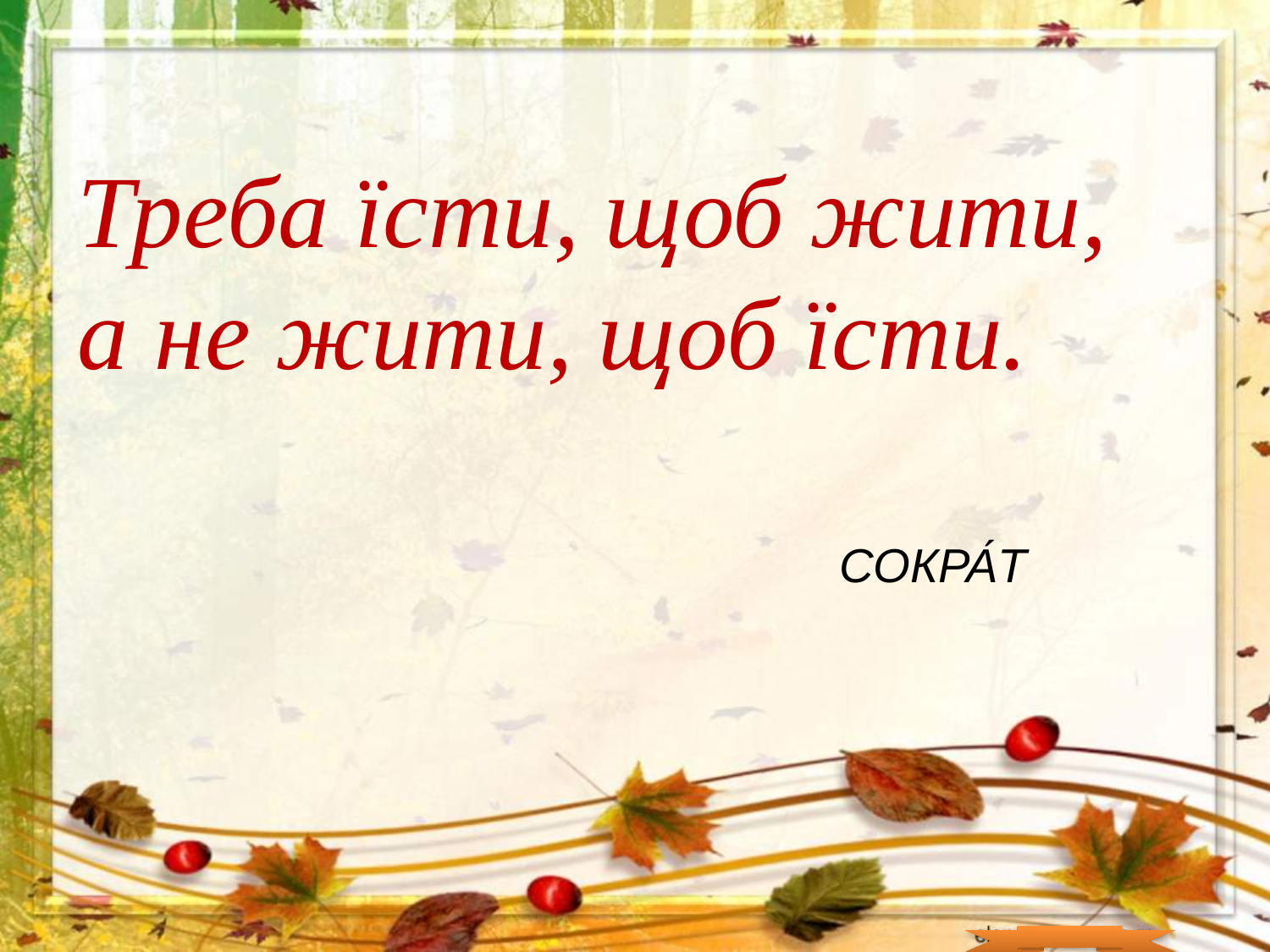

Треба їсти, щоб жити, а не жити, щоб їсти.

# Сокра́т